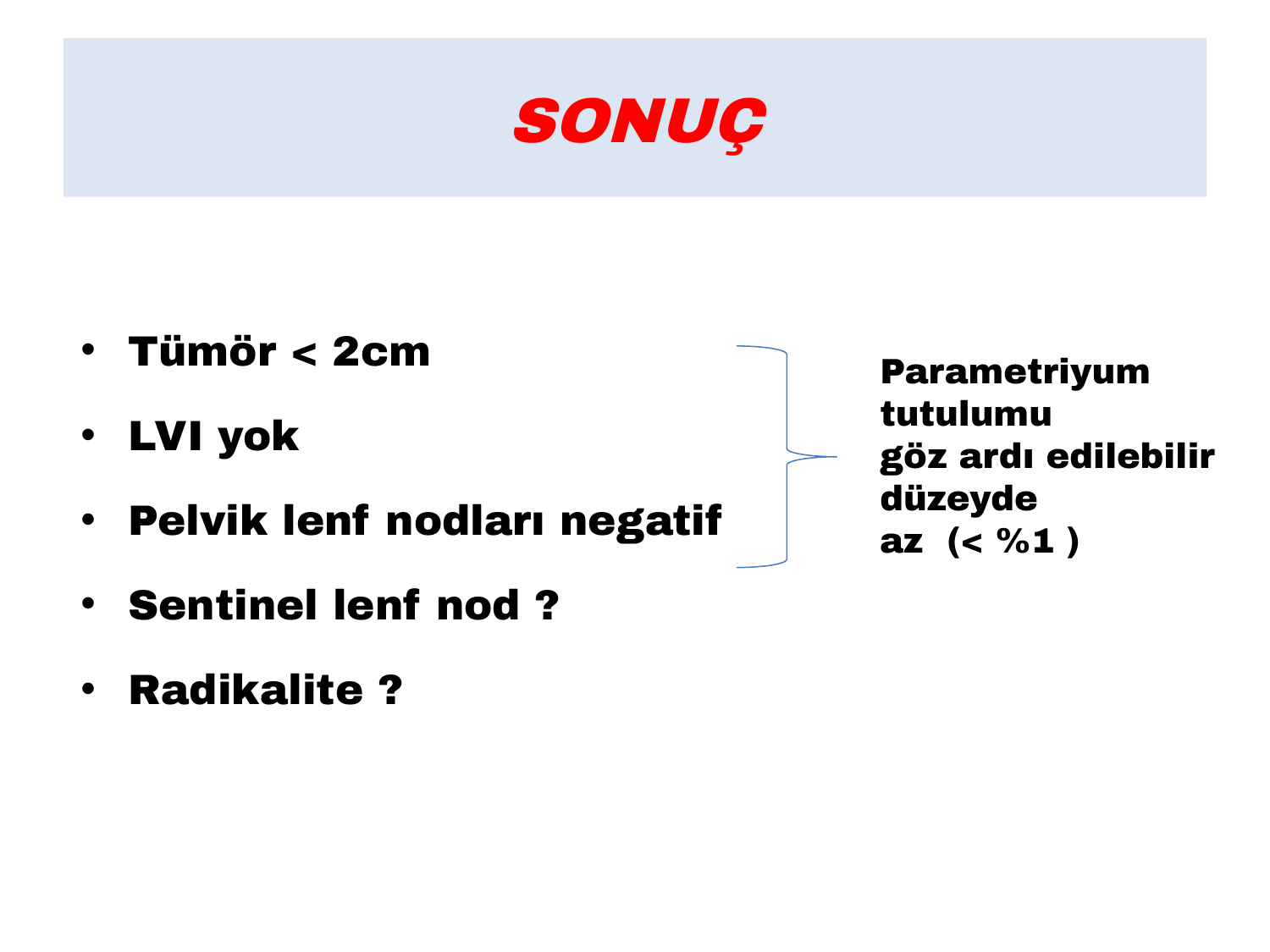

# SONUÇ

Tümör < 2cm
LVI yok
Pelvik lenf nodları negatif
Sentinel lenf nod ?
Radikalite ?

Parametriyum tutulumu
göz ardı edilebilir düzeyde
az  (< %1 )